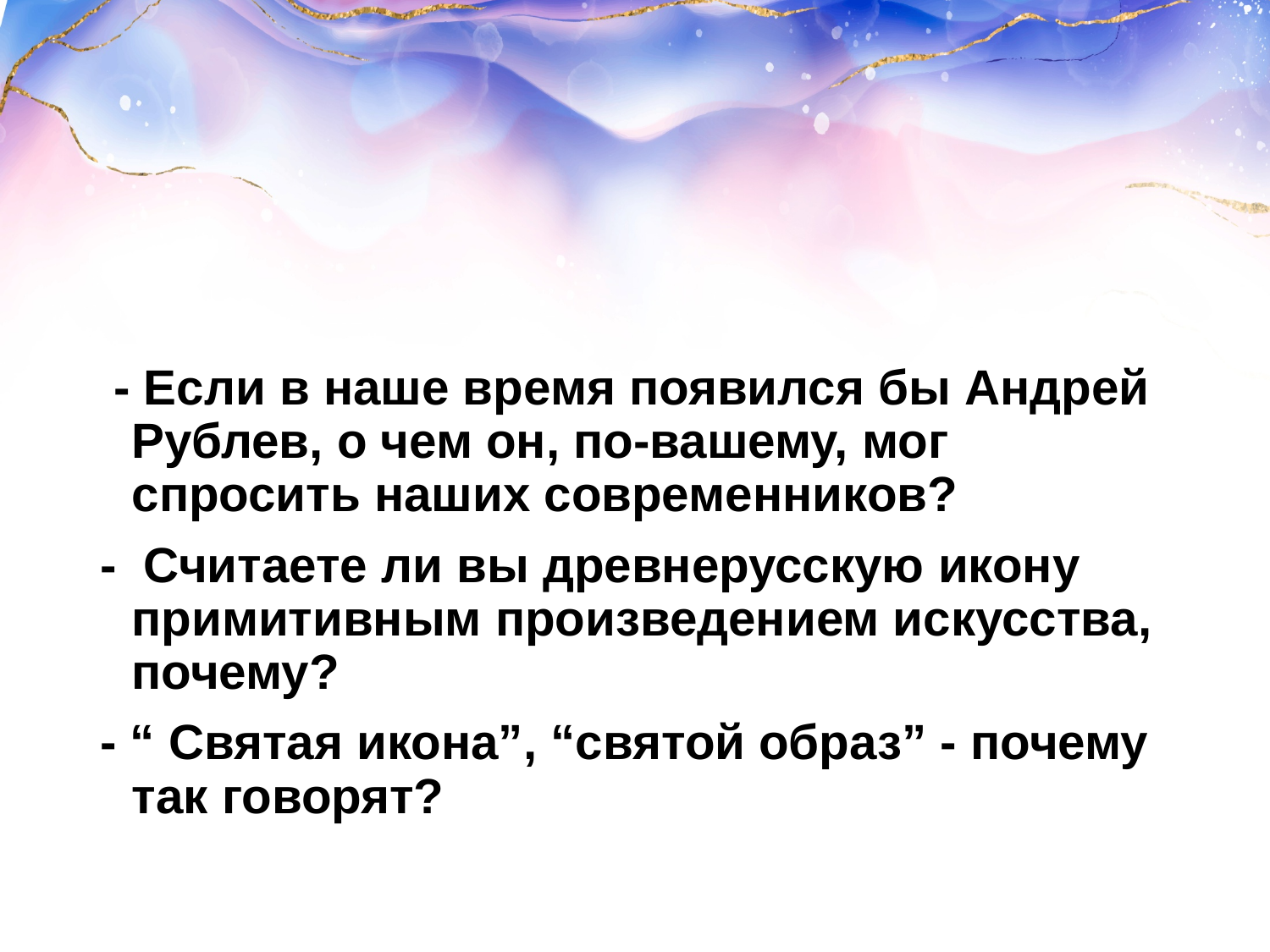

#
 - Если в наше время появился бы Андрей Рублев, о чем он, по-вашему, мог спросить наших современников?
-  Считаете ли вы древнерусскую икону примитивным произведением искусства, почему?
- “ Святая икона”, “святой образ” - почему так говорят?